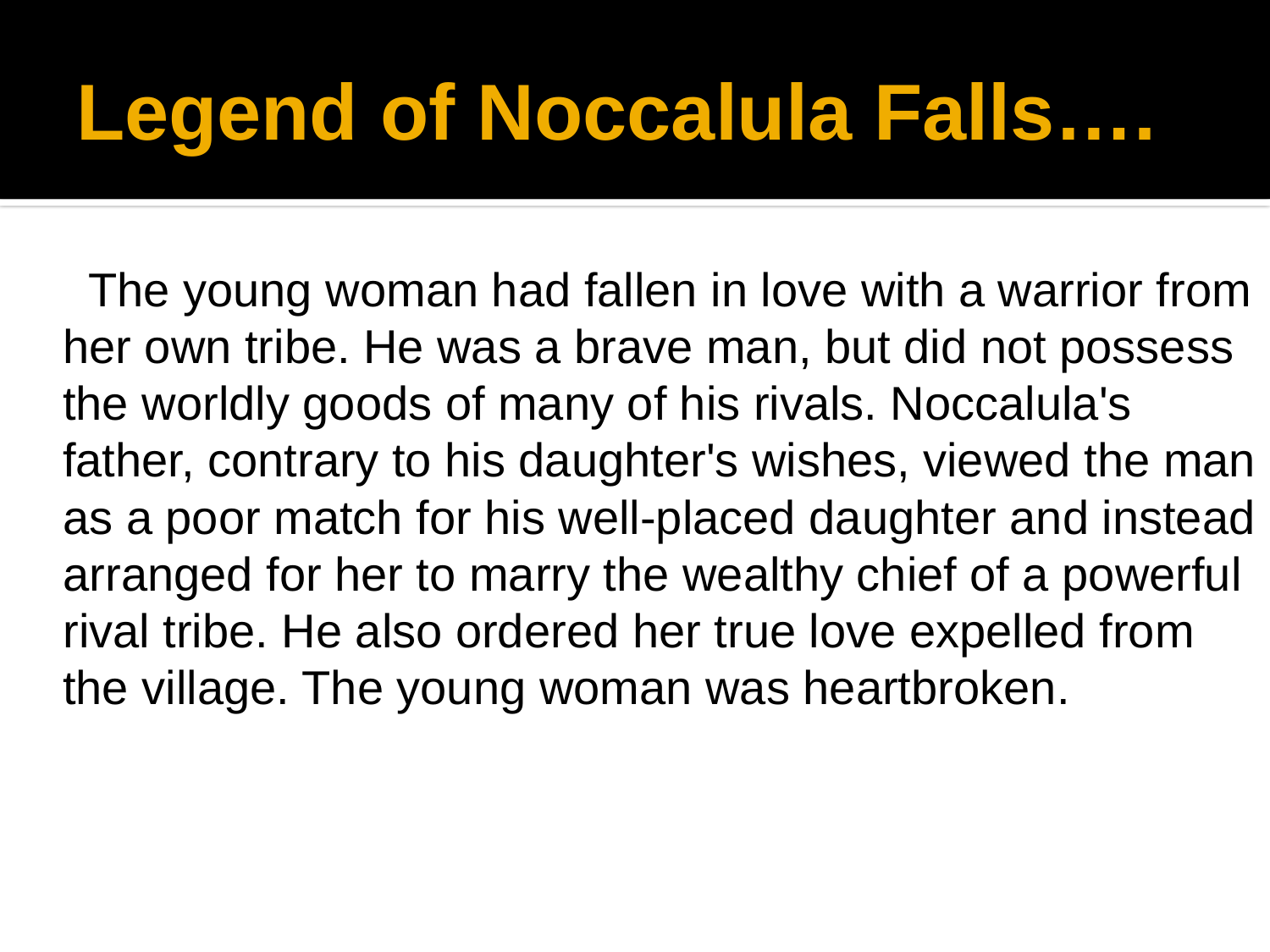

# Legend of Noccalula Falls….
     The young woman had fallen in love with a warrior from her own tribe. He was a brave man, but did not possess the worldly goods of many of his rivals. Noccalula's father, contrary to his daughter's wishes, viewed the man as a poor match for his well-placed daughter and instead arranged for her to marry the wealthy chief of a powerful rival tribe. He also ordered her true love expelled from the village. The young woman was heartbroken.